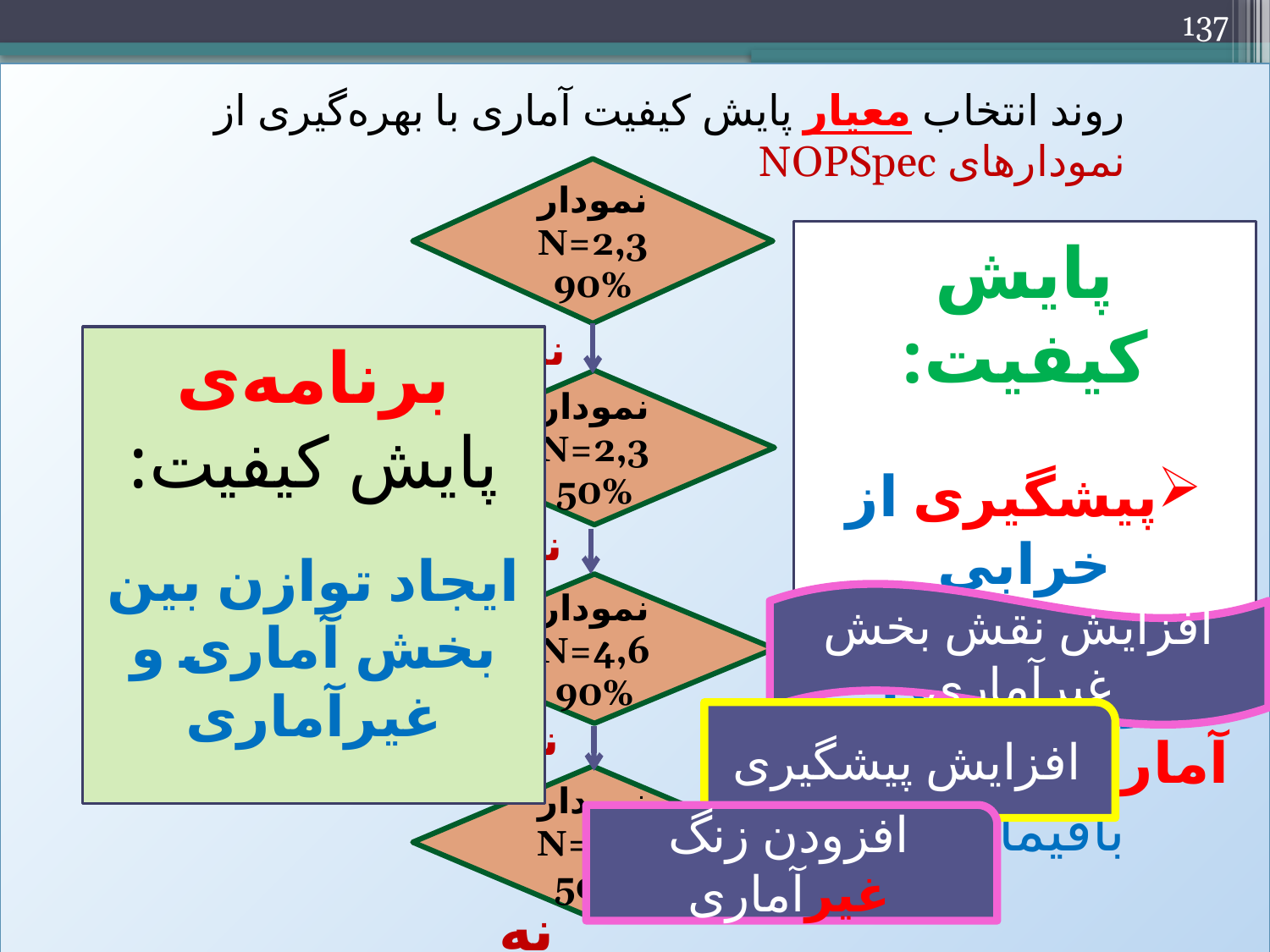

137

روند انتخاب معیار پایش کیفیت آماری با بهره‌گیری از نمودارهای NOPSpec
نمودار N=2,3 90%
پایش کیفیت:
پیشگیری از خرابی
زنگ هشدار آماری برای خطر باقیمانده
نه
برنامه‌ی پایش کیفیت:
ایجاد توازن بین بخش آماری و غیرآماری
نمودار N=2,3 50%
نه
نمودار N=4,6 90%
افزایش نقش بخش غیرآماری
افزایش پیشگیری
نه
نمودار N=4,6 50%
افزودن زنگ غیرآماری
نه